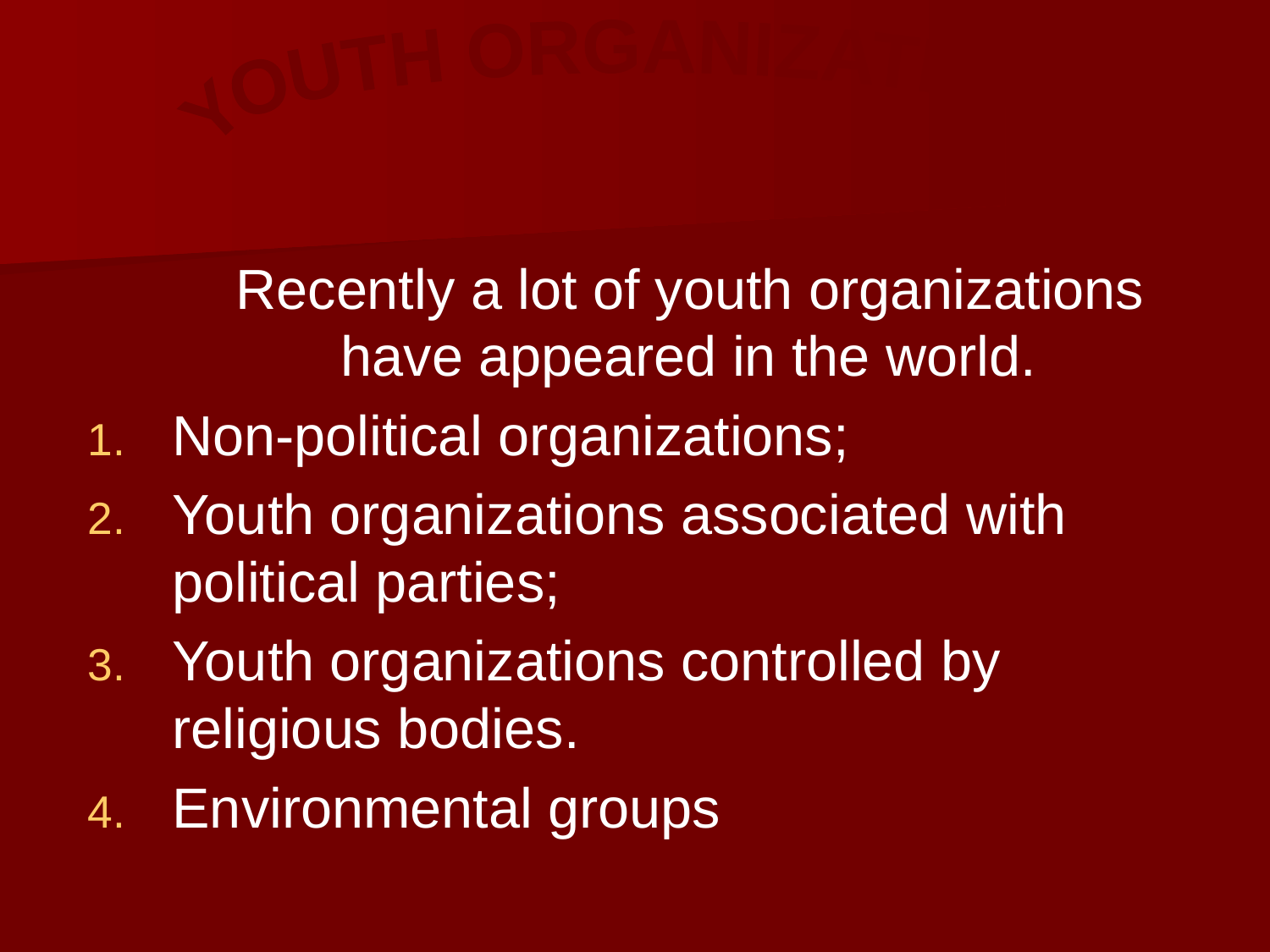

YOUTH ORGANIZATIONS
     Recently a lot of youth organizations have appeared in the world.
Non-political organizations;
Youth organizations associated with political parties;
Youth organizations controlled by religious bodies.
Environmental groups